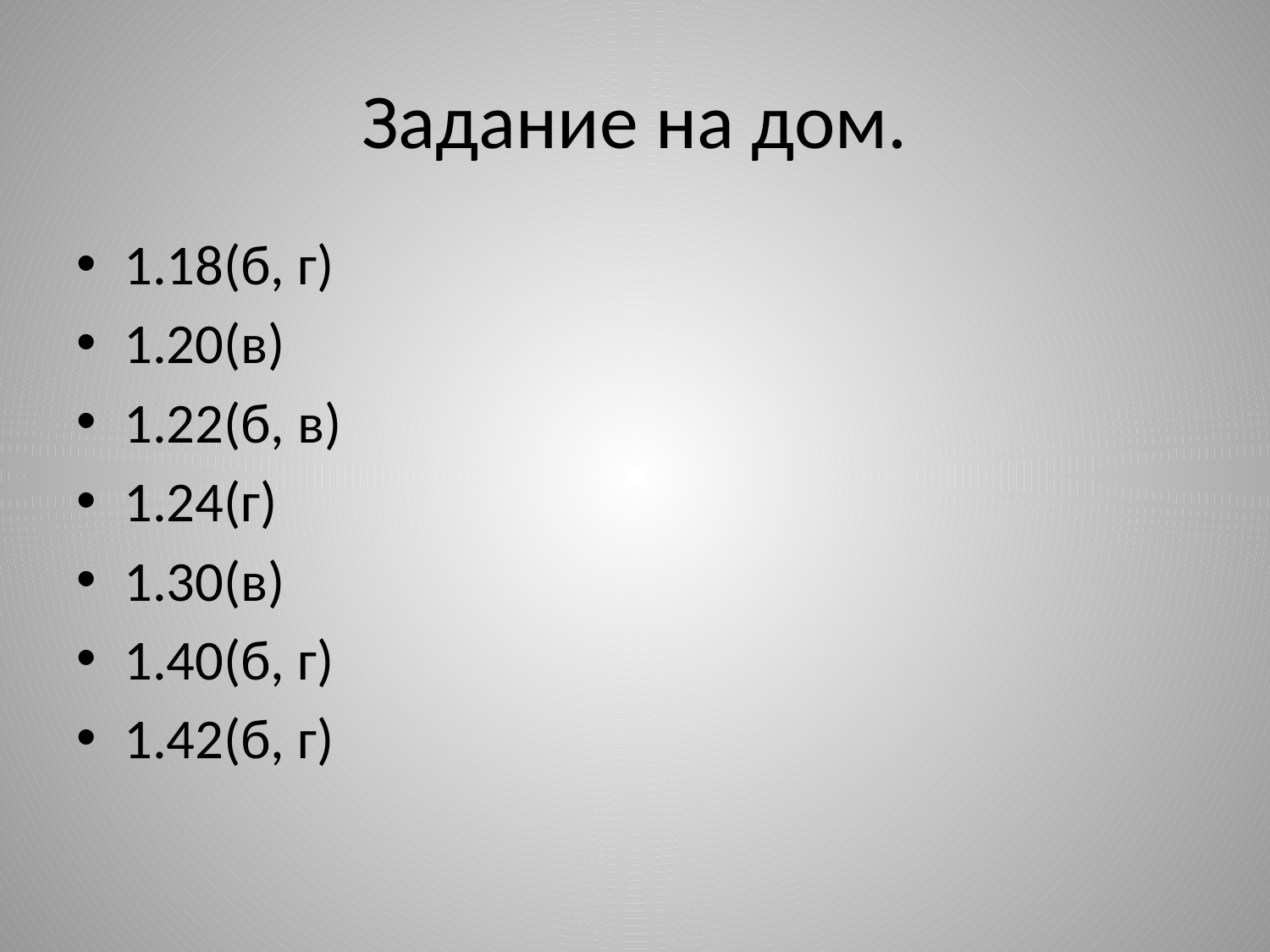

# Задание на дом.
1.18(б, г)
1.20(в)
1.22(б, в)
1.24(г)
1.30(в)
1.40(б, г)
1.42(б, г)